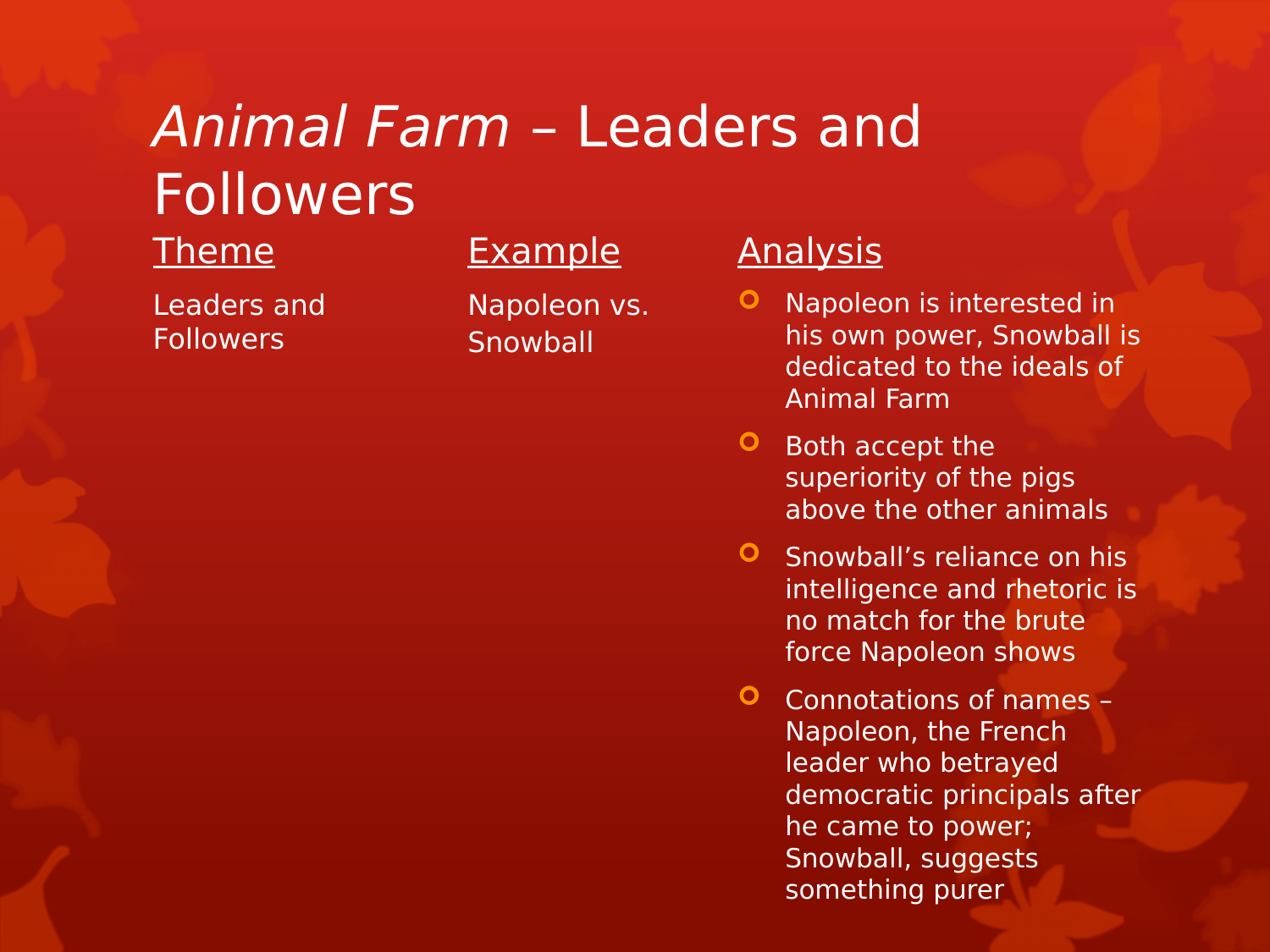

# Animal Farm – Leaders and Followers

Theme
Leaders and Followers
Example
Napoleon vs. Snowball
Analysis
Napoleon is interested in his own power, Snowball is dedicated to the ideals of Animal Farm
Both accept the superiority of the pigs above the other animals
Snowball’s reliance on his intelligence and rhetoric is no match for the brute force Napoleon shows
Connotations of names – Napoleon, the French leader who betrayed democratic principals after he came to power; Snowball, suggests something purer